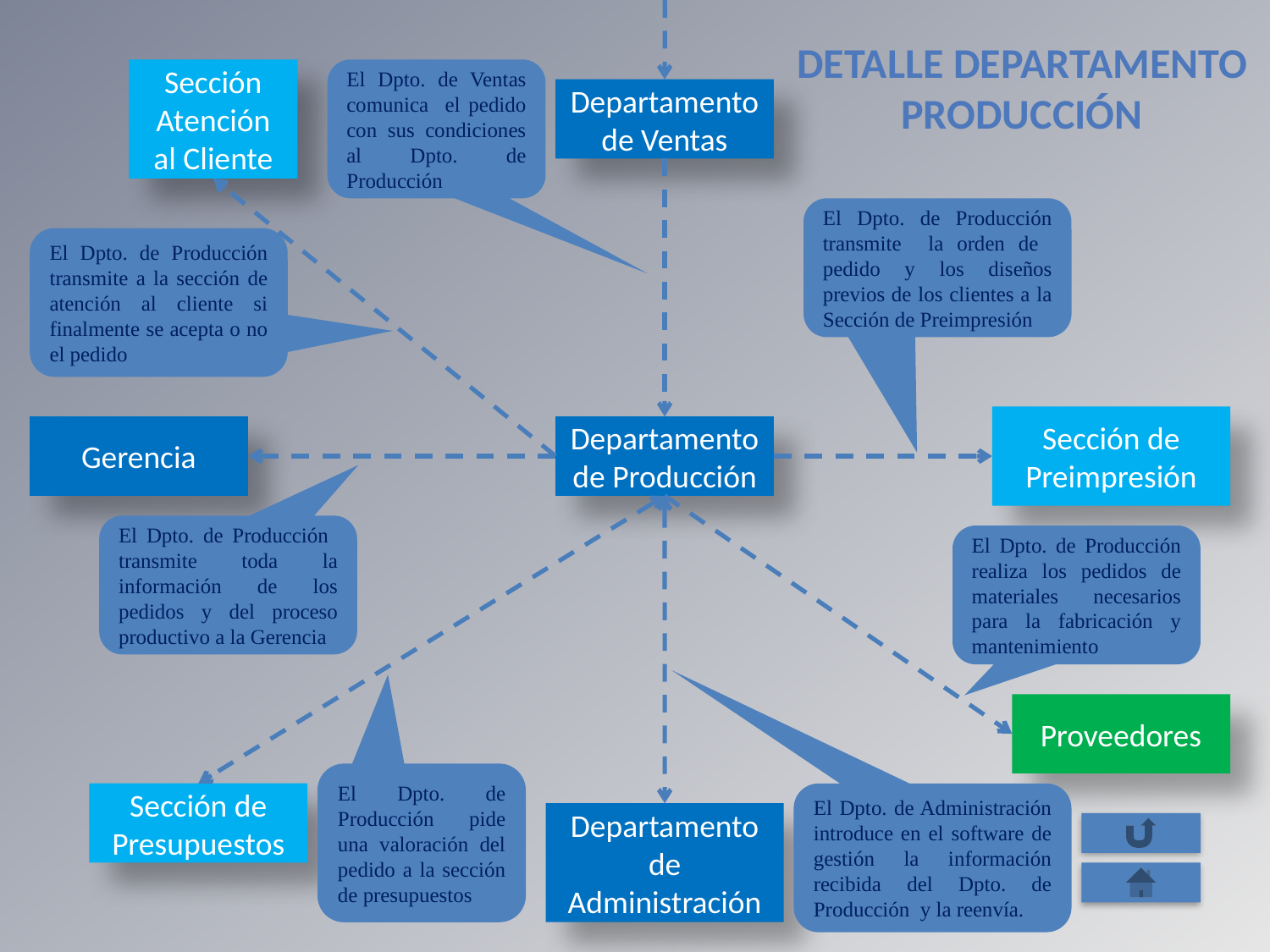

Detalle Departamento Producción
Sección Atención al Cliente
El Dpto. de Ventas comunica  el pedido con sus condiciones al Dpto. de Producción
Departamento de Ventas
El Dpto. de Producción transmite  la orden de  pedido y los diseños previos de los clientes a la Sección de Preimpresión
El Dpto. de Producción transmite a la sección de atención al cliente si finalmente se acepta o no el pedido
Sección de Preimpresión
Gerencia
Departamento de Producción
El Dpto. de Producción  transmite toda la información de los pedidos y del proceso productivo a la Gerencia
El Dpto. de Producción realiza los pedidos de materiales necesarios para la fabricación y mantenimiento
Proveedores
El Dpto. de Producción pide una valoración del pedido a la sección de presupuestos
Sección de Presupuestos
El Dpto. de Administración introduce en el software de gestión la información recibida del Dpto. de Producción  y la reenvía.
Departamento de Administración